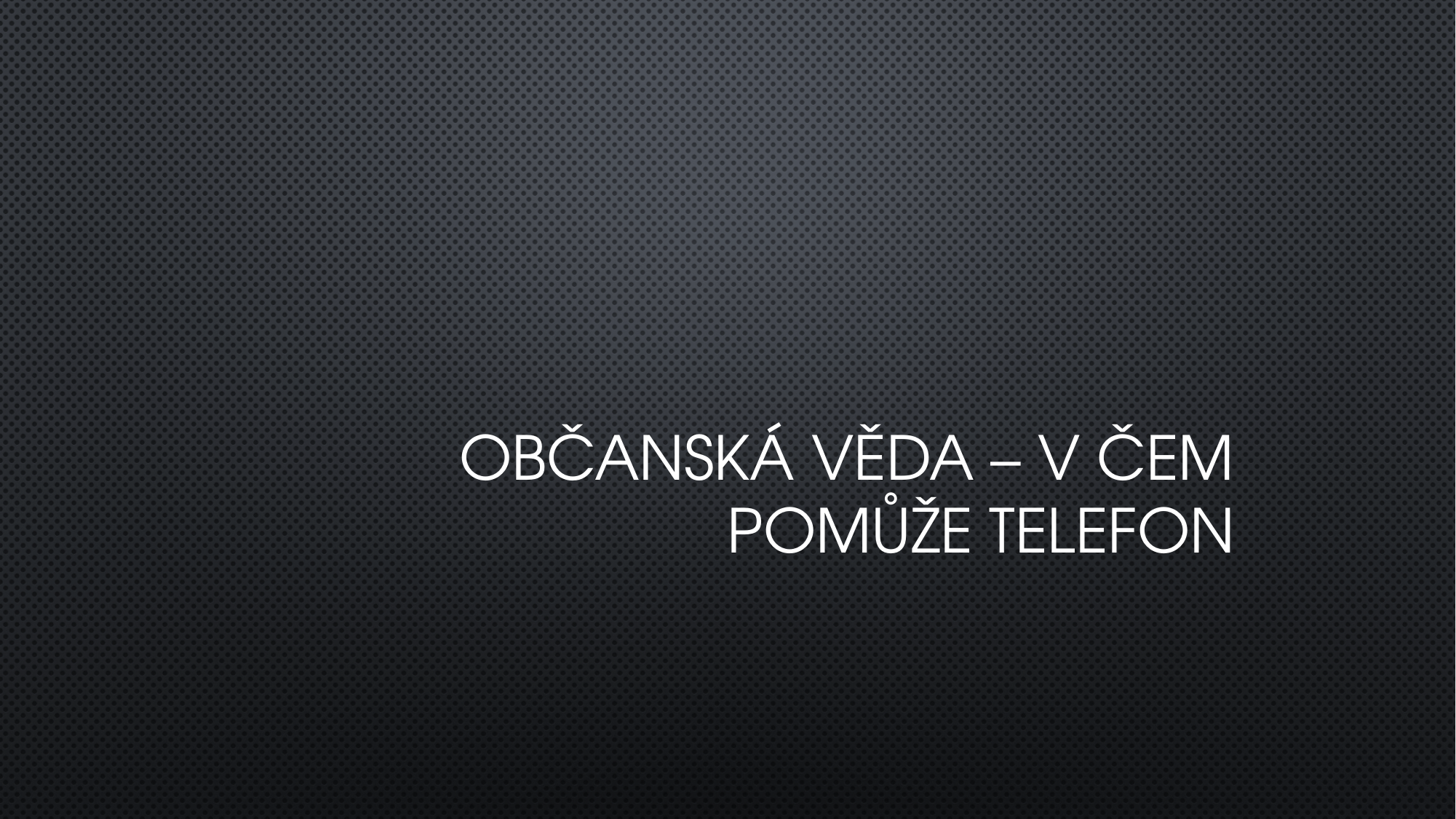

# Občanská věda – v čem pomůže telefon